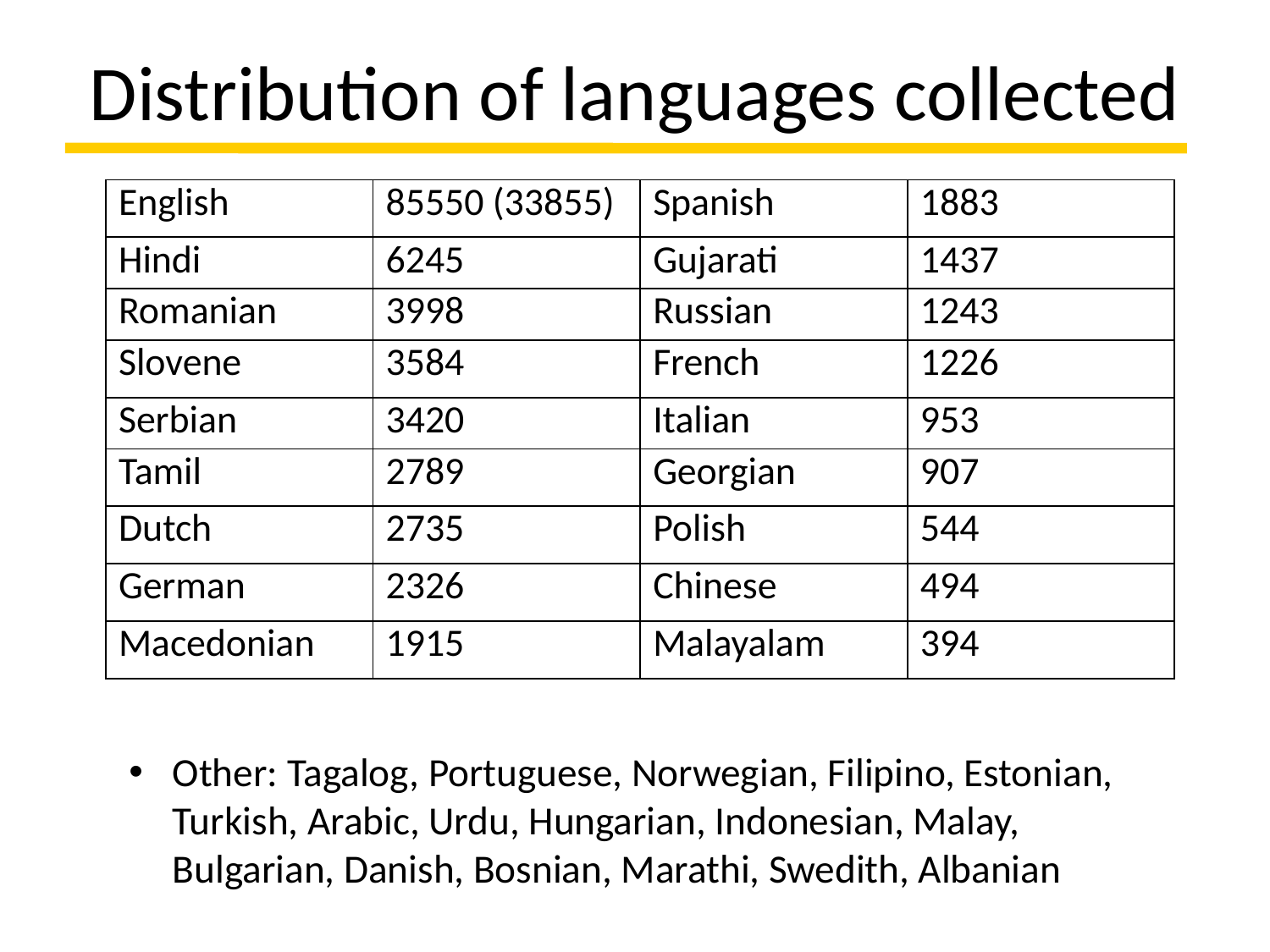

# Distribution of languages collected

| English | 85550 (33855) | Spanish | 1883 |
| --- | --- | --- | --- |
| Hindi | 6245 | Gujarati | 1437 |
| Romanian | 3998 | Russian | 1243 |
| Slovene | 3584 | French | 1226 |
| Serbian | 3420 | Italian | 953 |
| Tamil | 2789 | Georgian | 907 |
| Dutch | 2735 | Polish | 544 |
| German | 2326 | Chinese | 494 |
| Macedonian | 1915 | Malayalam | 394 |
Other: Tagalog, Portuguese, Norwegian, Filipino, Estonian, Turkish, Arabic, Urdu, Hungarian, Indonesian, Malay, Bulgarian, Danish, Bosnian, Marathi, Swedith, Albanian